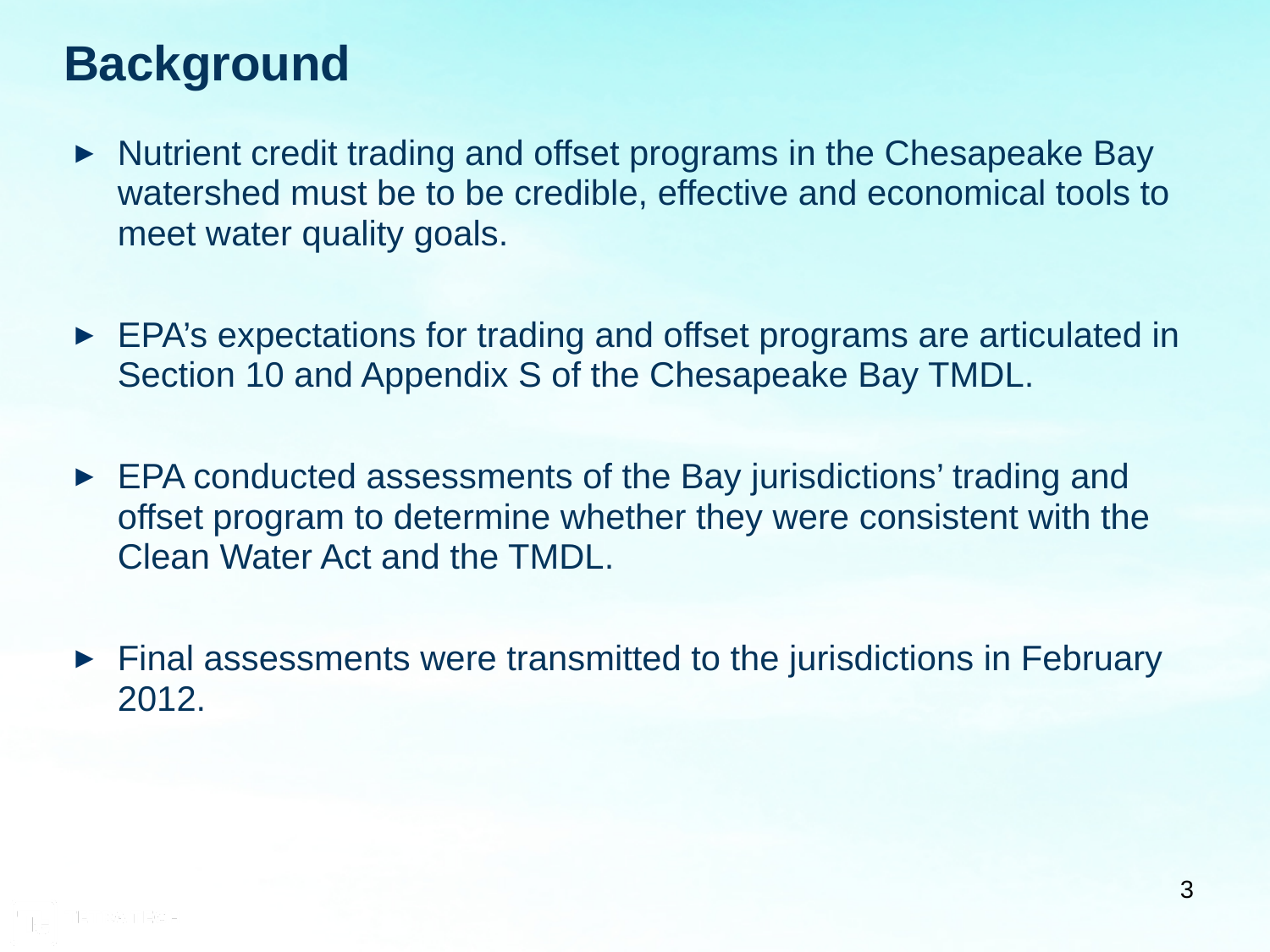

# Background
Nutrient credit trading and offset programs in the Chesapeake Bay watershed must be to be credible, effective and economical tools to meet water quality goals.

EPA’s expectations for trading and offset programs are articulated in Section 10 and Appendix S of the Chesapeake Bay TMDL.

EPA conducted assessments of the Bay jurisdictions’ trading and offset program to determine whether they were consistent with the Clean Water Act and the TMDL.

Final assessments were transmitted to the jurisdictions in February 2012.

3